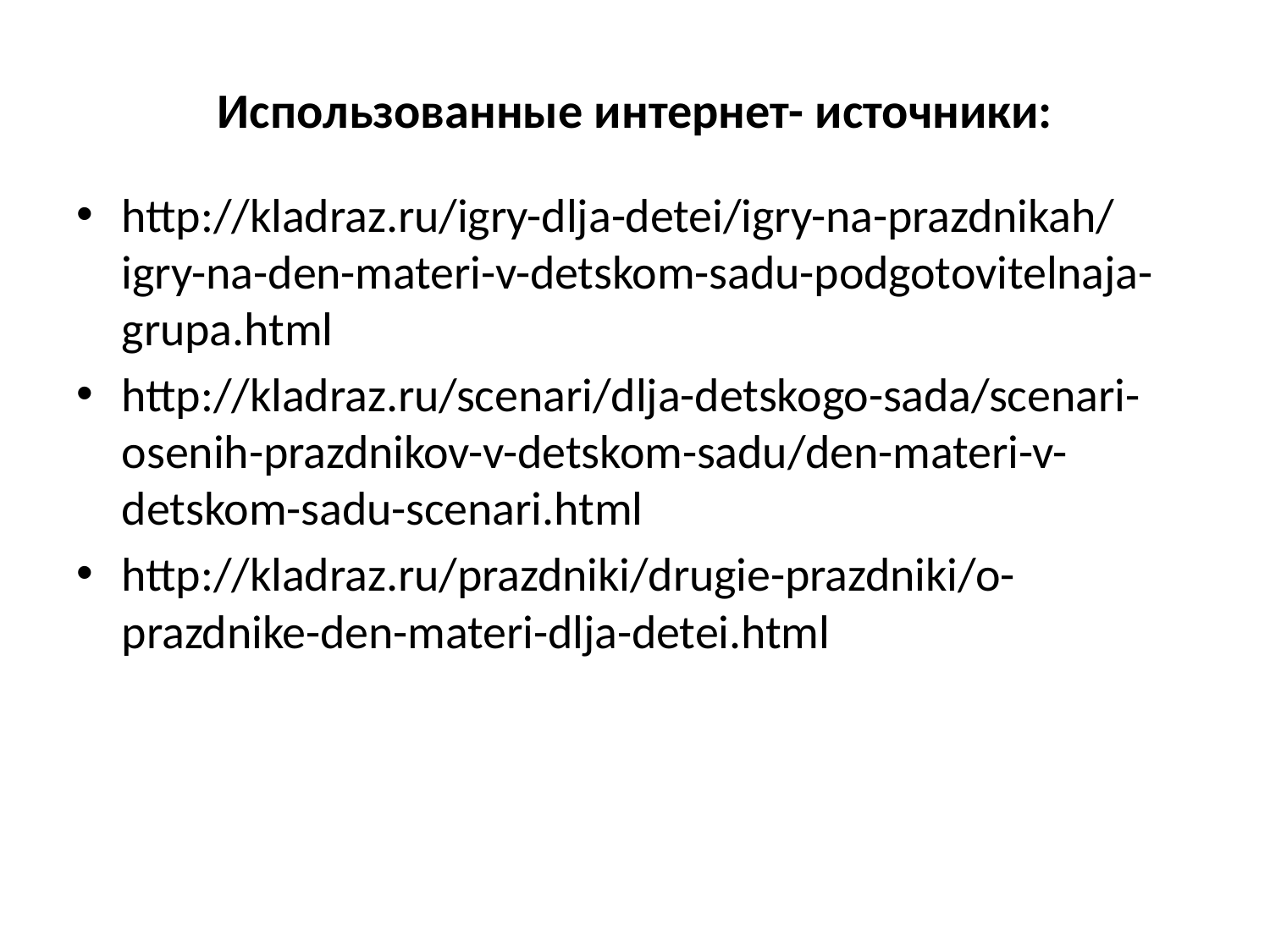

# Использованные интернет- источники:
http://kladraz.ru/igry-dlja-detei/igry-na-prazdnikah/igry-na-den-materi-v-detskom-sadu-podgotovitelnaja-grupa.html
http://kladraz.ru/scenari/dlja-detskogo-sada/scenari-osenih-prazdnikov-v-detskom-sadu/den-materi-v-detskom-sadu-scenari.html
http://kladraz.ru/prazdniki/drugie-prazdniki/o-prazdnike-den-materi-dlja-detei.html